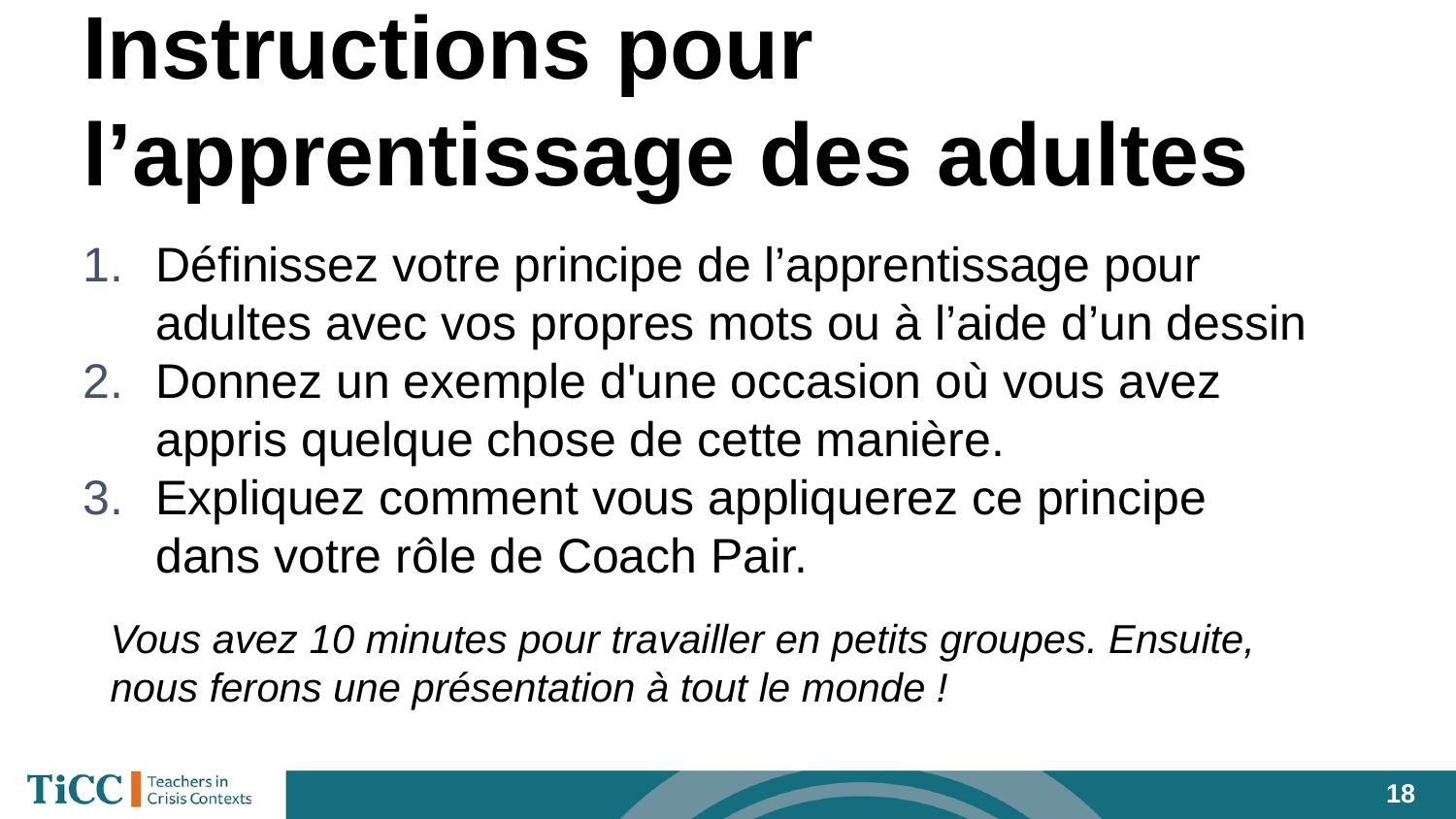

# Instructions pour l’apprentissage des adultes
Définissez votre principe de l’apprentissage pour adultes avec vos propres mots ou à l’aide d’un dessin
Donnez un exemple d'une occasion où vous avez appris quelque chose de cette manière.
Expliquez comment vous appliquerez ce principe dans votre rôle de Coach Pair.

Vous avez 10 minutes pour travailler en petits groupes. Ensuite, nous ferons une présentation à tout le monde !

18